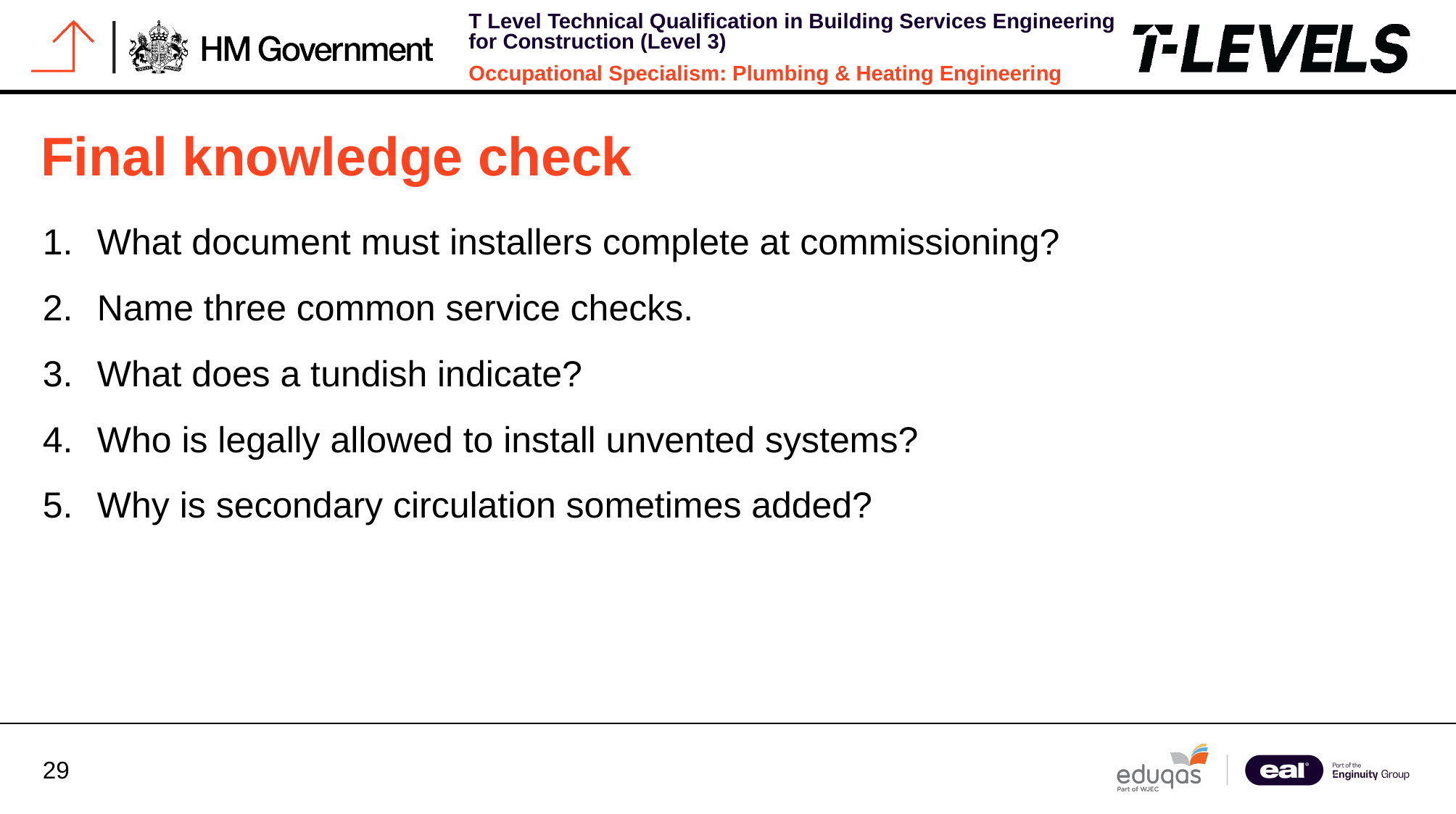

# Final knowledge check
What document must installers complete at commissioning?
Name three common service checks.
What does a tundish indicate?
Who is legally allowed to install unvented systems?
Why is secondary circulation sometimes added?